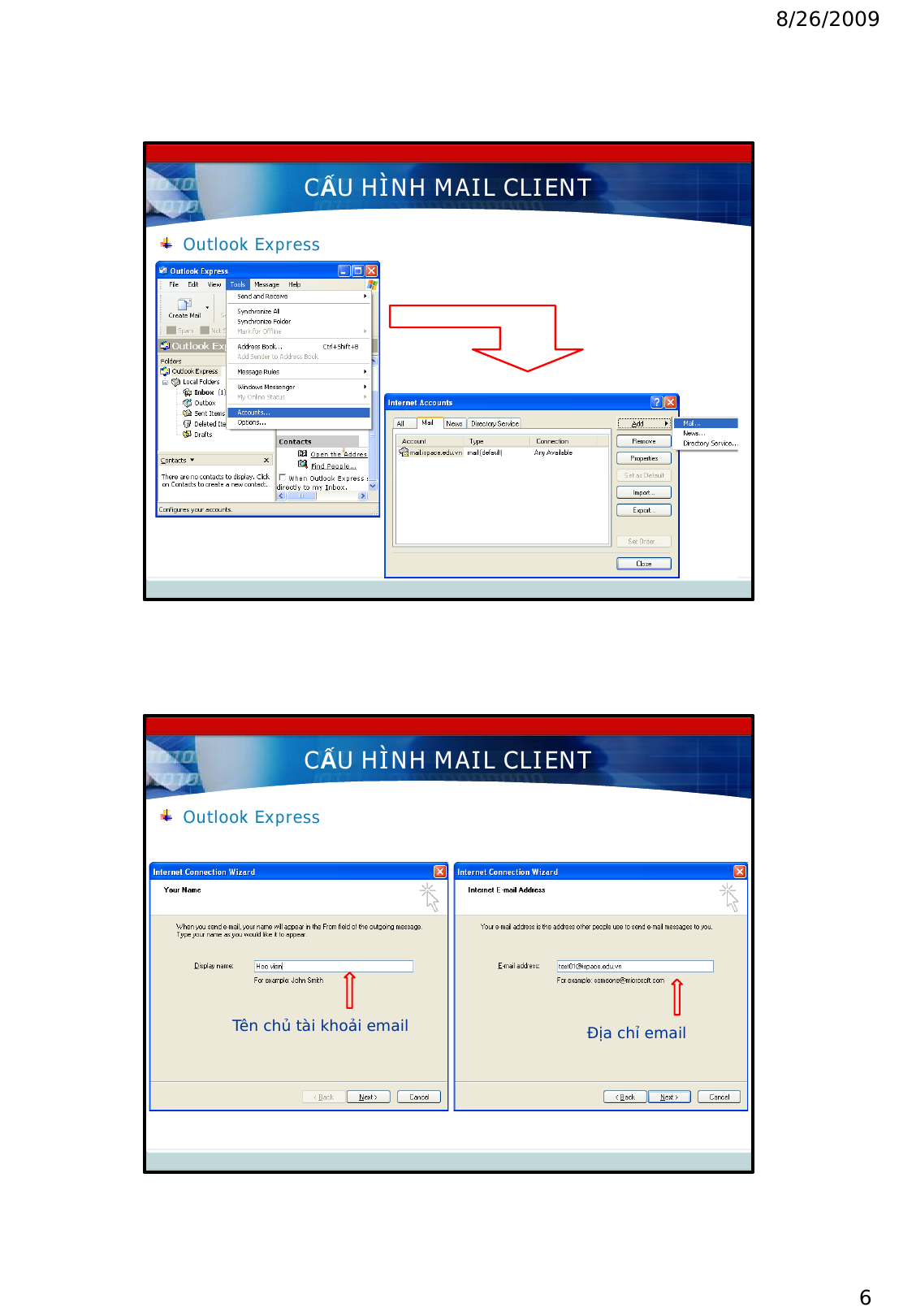

8/26/2009

CẤU HÌNH MAIL CLIENT

Outlook Express

CẤU HÌNH MAIL CLIENT

Outlook Express

Tên chủ tài khoải email
Địa chỉ email

6